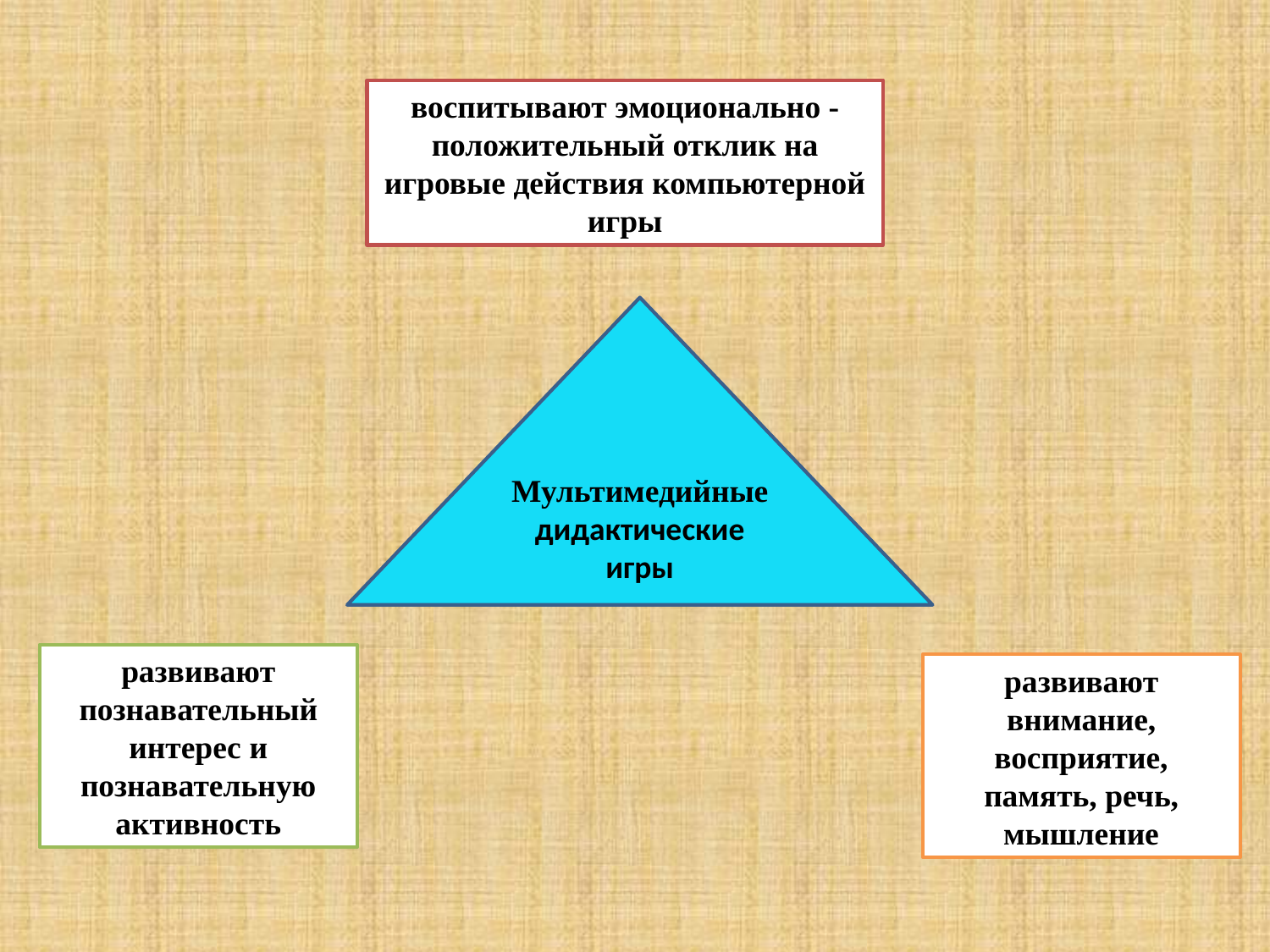

воспитывают эмоционально - положительный отклик на игровые действия компьютерной игры
Мультимедийные дидактические игры
развивают познавательный интерес и познавательную активность
развивают внимание, восприятие, память, речь, мышление